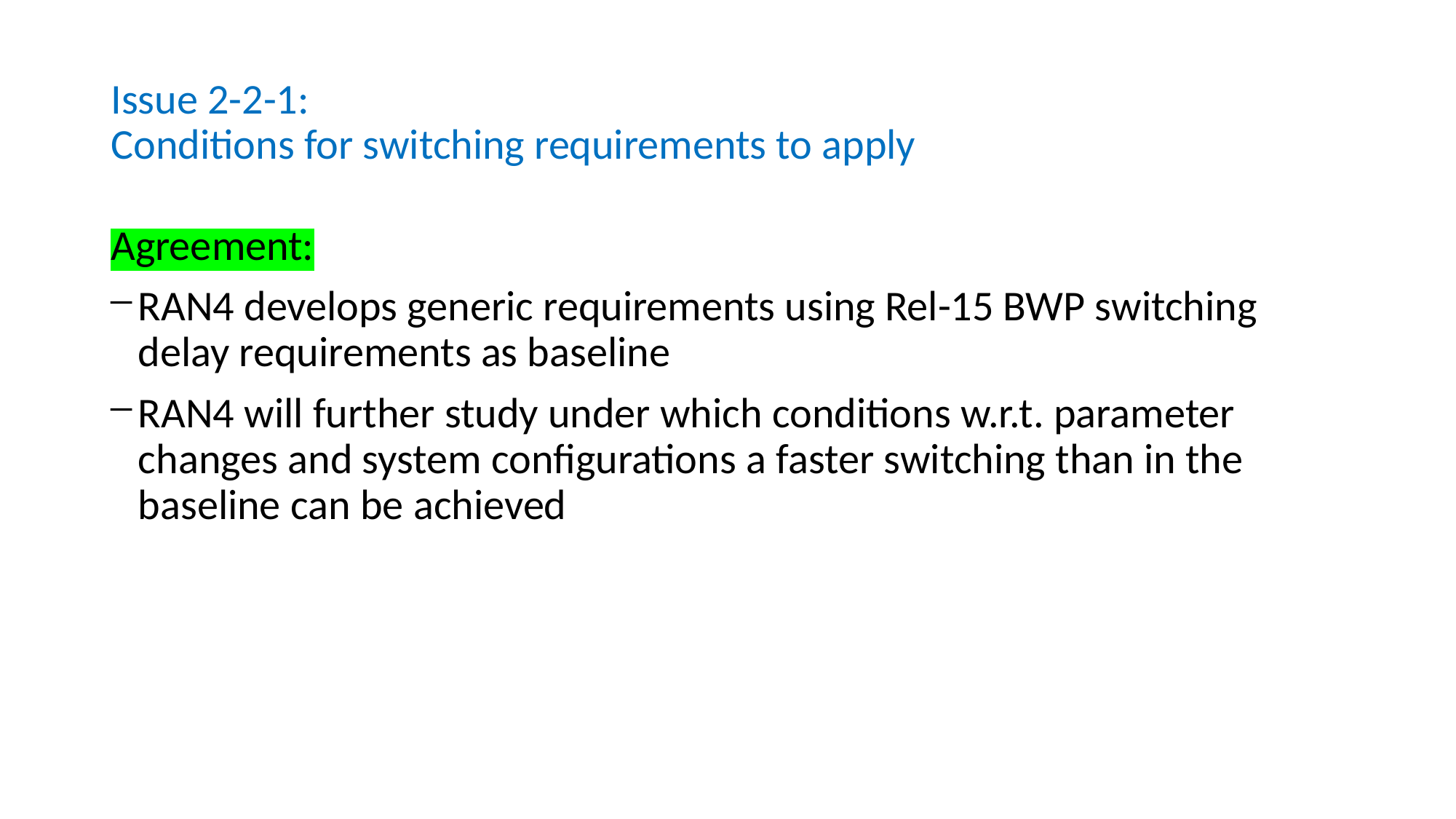

# Issue 2-2-1: Conditions for switching requirements to apply
Agreement:
RAN4 develops generic requirements using Rel-15 BWP switching delay requirements as baseline
RAN4 will further study under which conditions w.r.t. parameter changes and system configurations a faster switching than in the baseline can be achieved